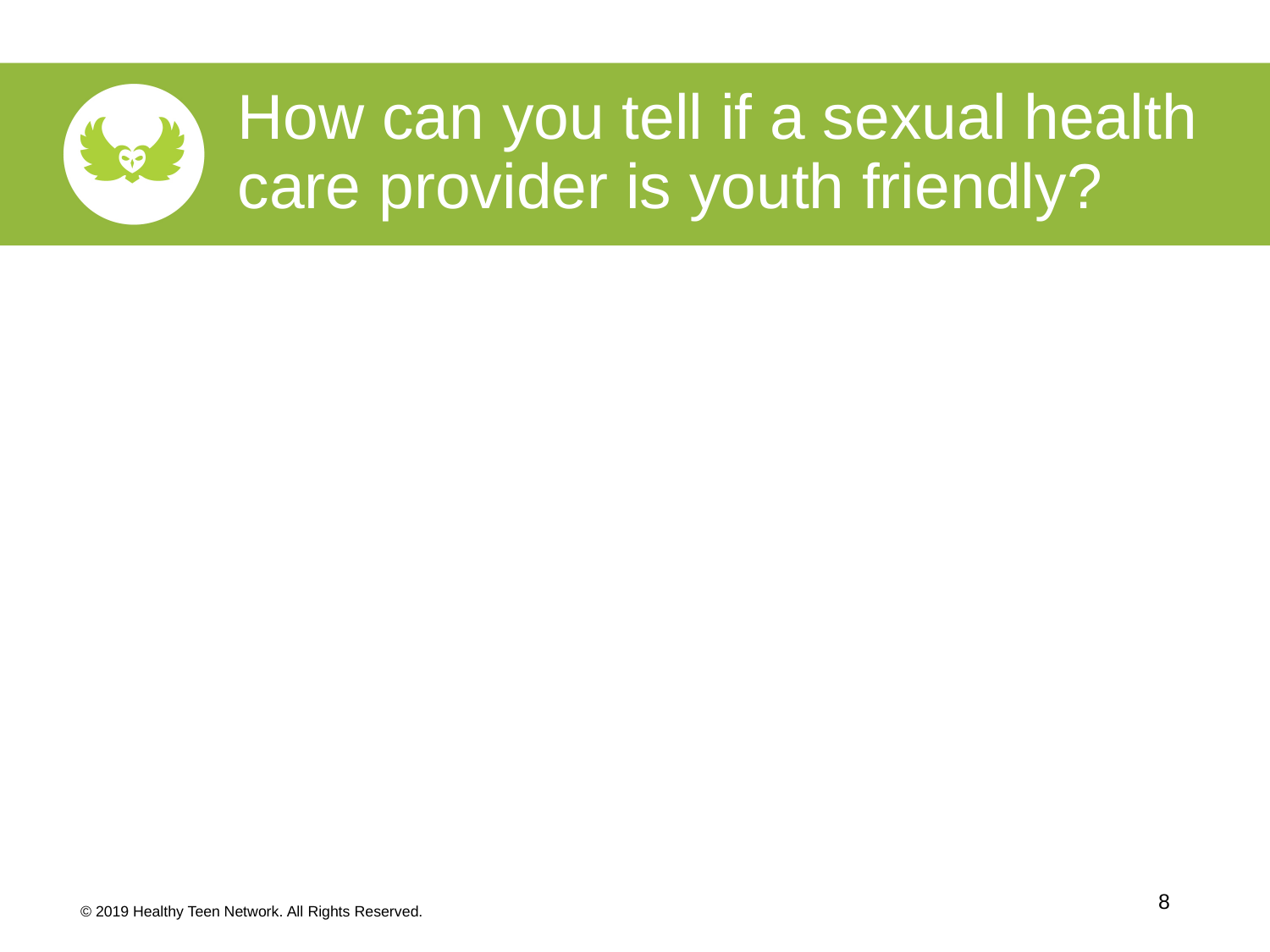

How can you tell if a sexual health care provider is youth friendly?